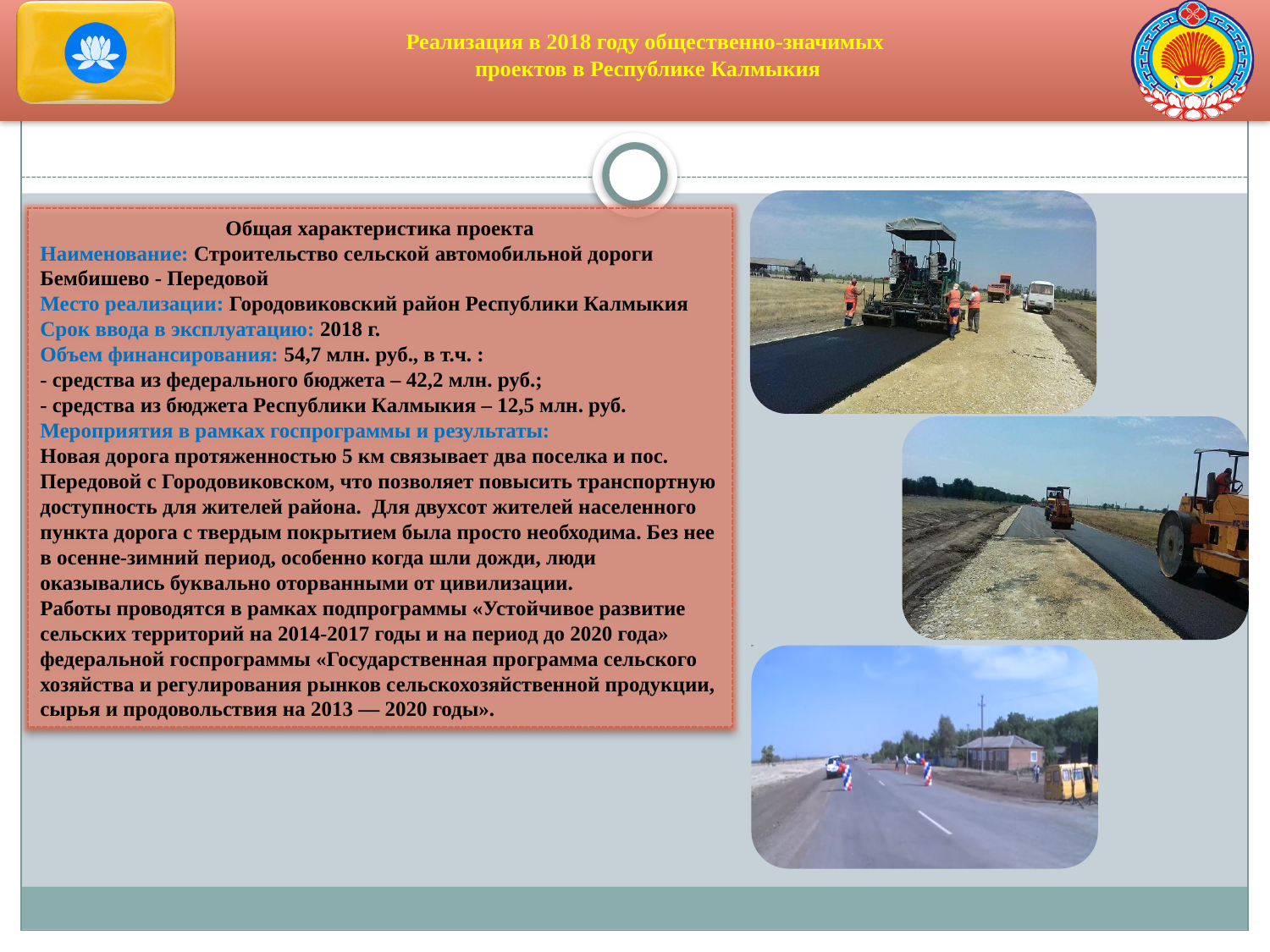

# Реализация в 2018 году общественно-значимых проектов в Республике Калмыкия

Общая характеристика проекта
Наименование: Строительство сельской автомобильной дороги Бембишево - Передовой
Место реализации: Городовиковский район Республики Калмыкия
Срок ввода в эксплуатацию: 2018 г.
Объем финансирования: 54,7 млн. руб., в т.ч. :
- средства из федерального бюджета – 42,2 млн. руб.;
- средства из бюджета Республики Калмыкия – 12,5 млн. руб.
Мероприятия в рамках госпрограммы и результаты:
Новая дорога протяженностью 5 км связывает два поселка и пос. Передовой с Городовиковском, что позволяет повысить транспортную доступность для жителей района.  Для двухсот жителей населенного пункта дорога с твердым покрытием была просто необходима. Без нее в осенне-зимний период, особенно когда шли дожди, люди оказывались буквально оторванными от цивилизации.
Работы проводятся в рамках подпрограммы «Устойчивое развитие сельских территорий на 2014-2017 годы и на период до 2020 года» федеральной госпрограммы «Государственная программа сельского хозяйства и регулирования рынков сельскохозяйственной продукции, сырья и продовольствия на 2013 — 2020 годы».